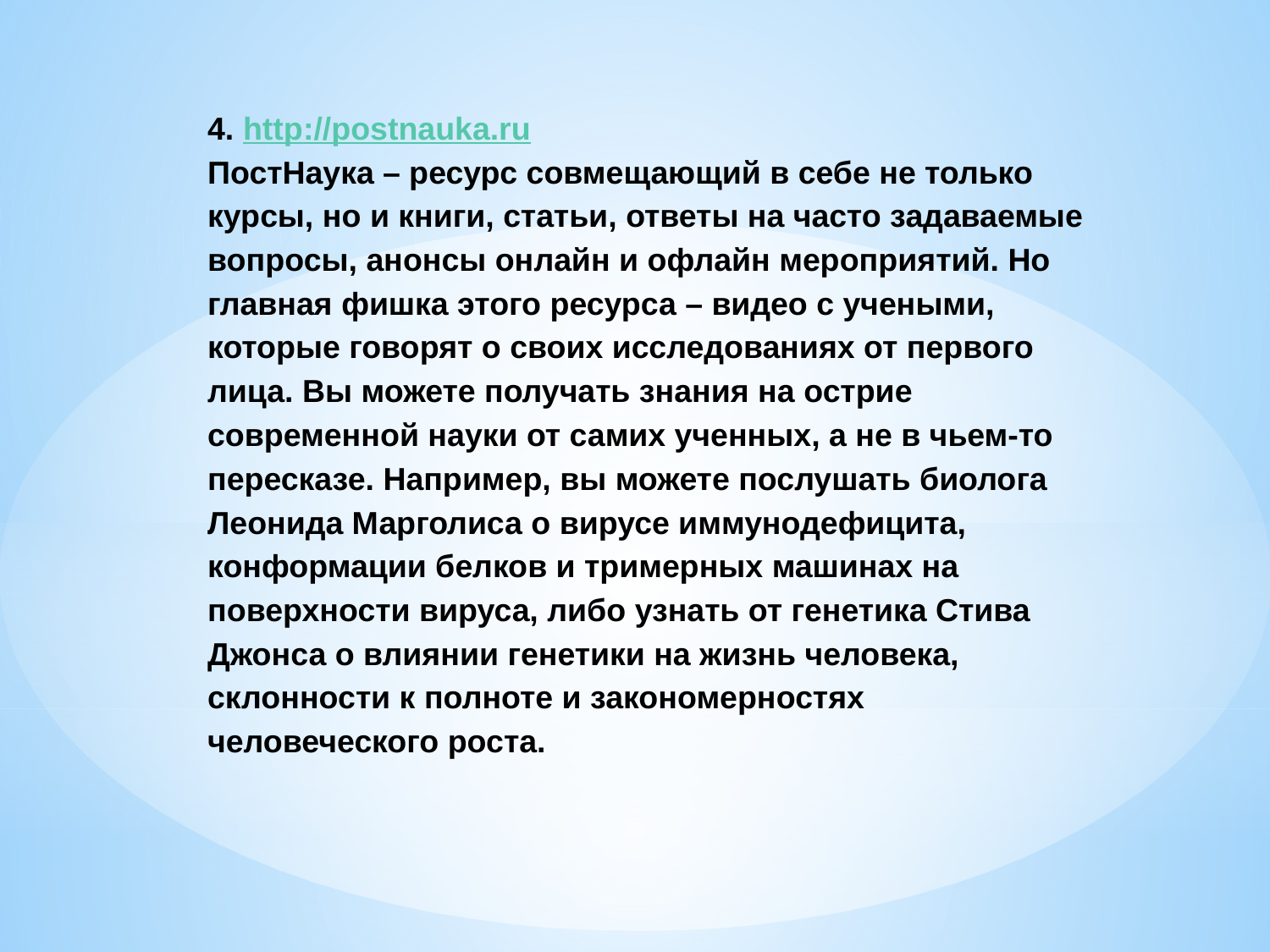

# 4. http://postnauka.ru ПостНаука – ресурс совмещающий в себе не только курсы, но и книги, статьи, ответы на часто задаваемые вопросы, анонсы онлайн и офлайн мероприятий. Но главная фишка этого ресурса – видео с учеными, которые говорят о своих исследованиях от первого лица. Вы можете получать знания на острие современной науки от самих ученных, а не в чьем-то пересказе. Например, вы можете послушать биолога Леонида Марголиса о вирусе иммунодефицита, конформации белков и тримерных машинах на поверхности вируса, либо узнать от генетика Стива Джонса о влиянии генетики на жизнь человека, склонности к полноте и закономерностях человеческого роста.